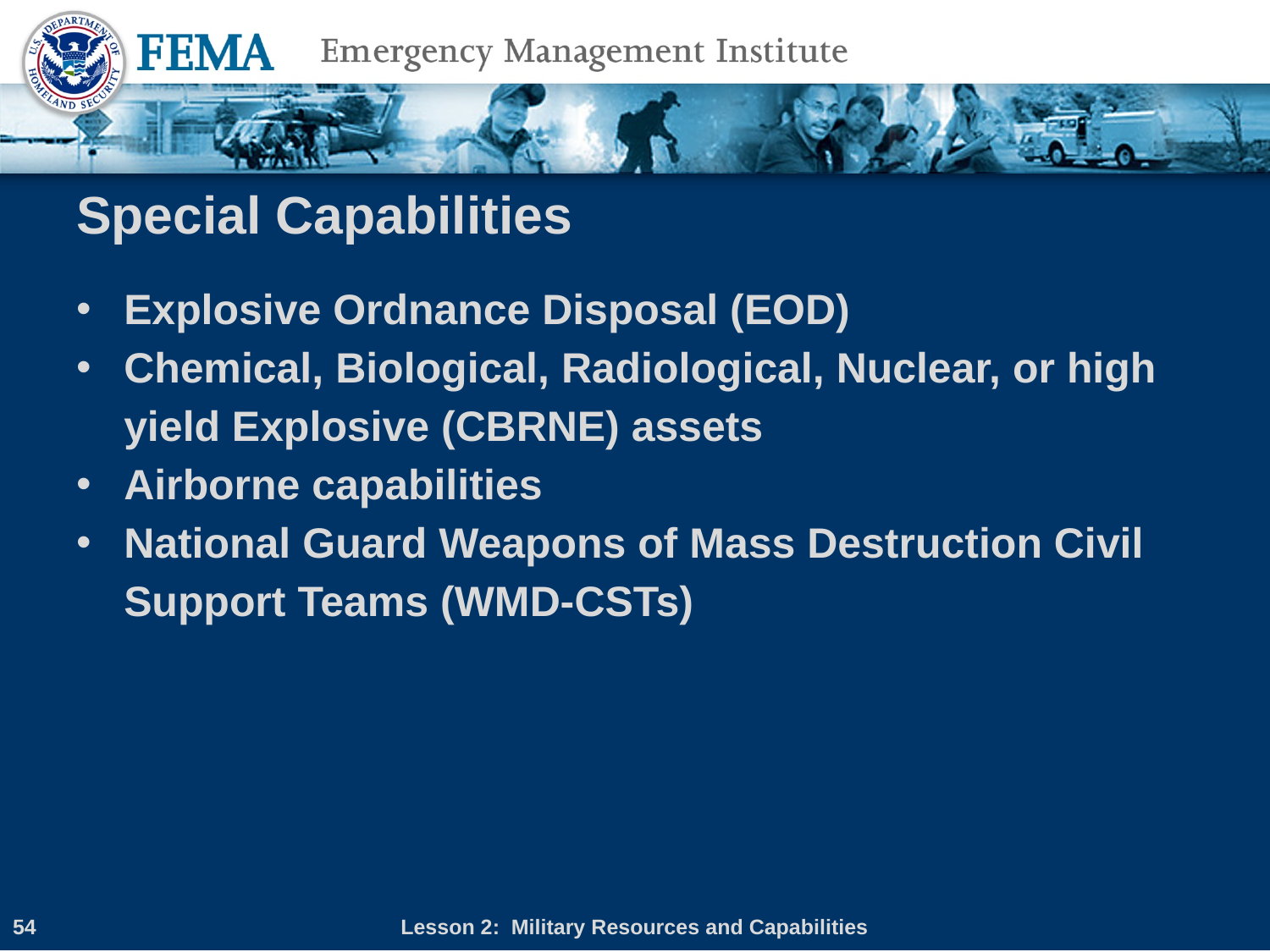

# Special Capabilities
Explosive Ordnance Disposal (EOD)
Chemical, Biological, Radiological, Nuclear, or high yield Explosive (CBRNE) assets
Airborne capabilities
National Guard Weapons of Mass Destruction Civil Support Teams (WMD-CSTs)
54
Lesson 2:  Military Resources and Capabilities